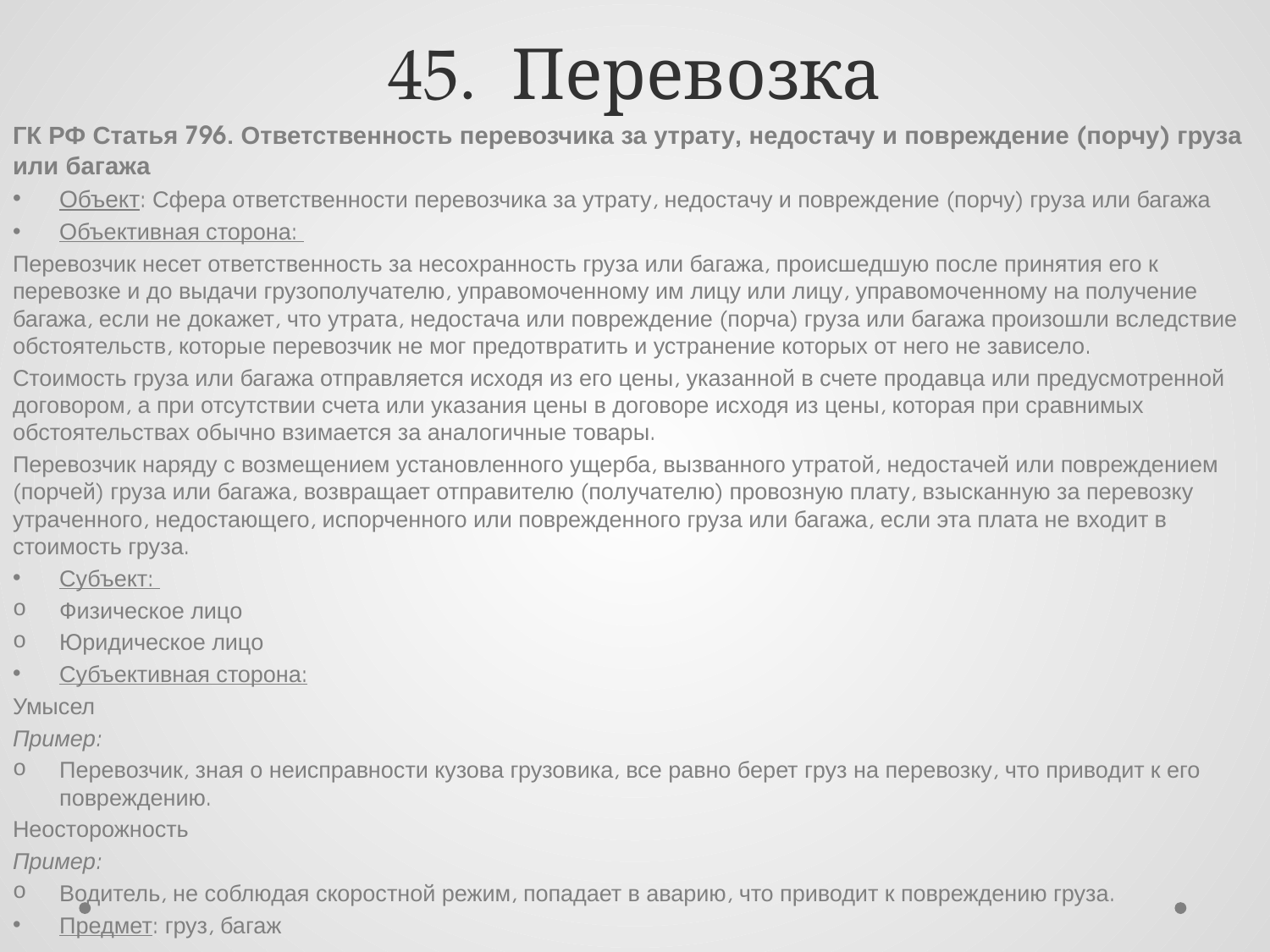

# 45.  Перевозка
ГК РФ Статья 796. Ответственность перевозчика за утрату, недостачу и повреждение (порчу) груза или багажа
Объект: Сфера ответственности перевозчика за утрату, недостачу и повреждение (порчу) груза или багажа
Объективная сторона:
Перевозчик несет ответственность за несохранность груза или багажа, происшедшую после принятия его к перевозке и до выдачи грузополучателю, управомоченному им лицу или лицу, управомоченному на получение багажа, если не докажет, что утрата, недостача или повреждение (порча) груза или багажа произошли вследствие обстоятельств, которые перевозчик не мог предотвратить и устранение которых от него не зависело.
Стоимость груза или багажа отправляется исходя из его цены, указанной в счете продавца или предусмотренной договором, а при отсутствии счета или указания цены в договоре исходя из цены, которая при сравнимых обстоятельствах обычно взимается за аналогичные товары.
Перевозчик наряду с возмещением установленного ущерба, вызванного утратой, недостачей или повреждением (порчей) груза или багажа, возвращает отправителю (получателю) провозную плату, взысканную за перевозку утраченного, недостающего, испорченного или поврежденного груза или багажа, если эта плата не входит в стоимость груза.
Субъект:
Физическое лицо
Юридическое лицо
Субъективная сторона:
Умысел
Пример:
Перевозчик, зная о неисправности кузова грузовика, все равно берет груз на перевозку, что приводит к его повреждению.
Неосторожность
Пример:
Водитель, не соблюдая скоростной режим, попадает в аварию, что приводит к повреждению груза.
Предмет: груз, багаж